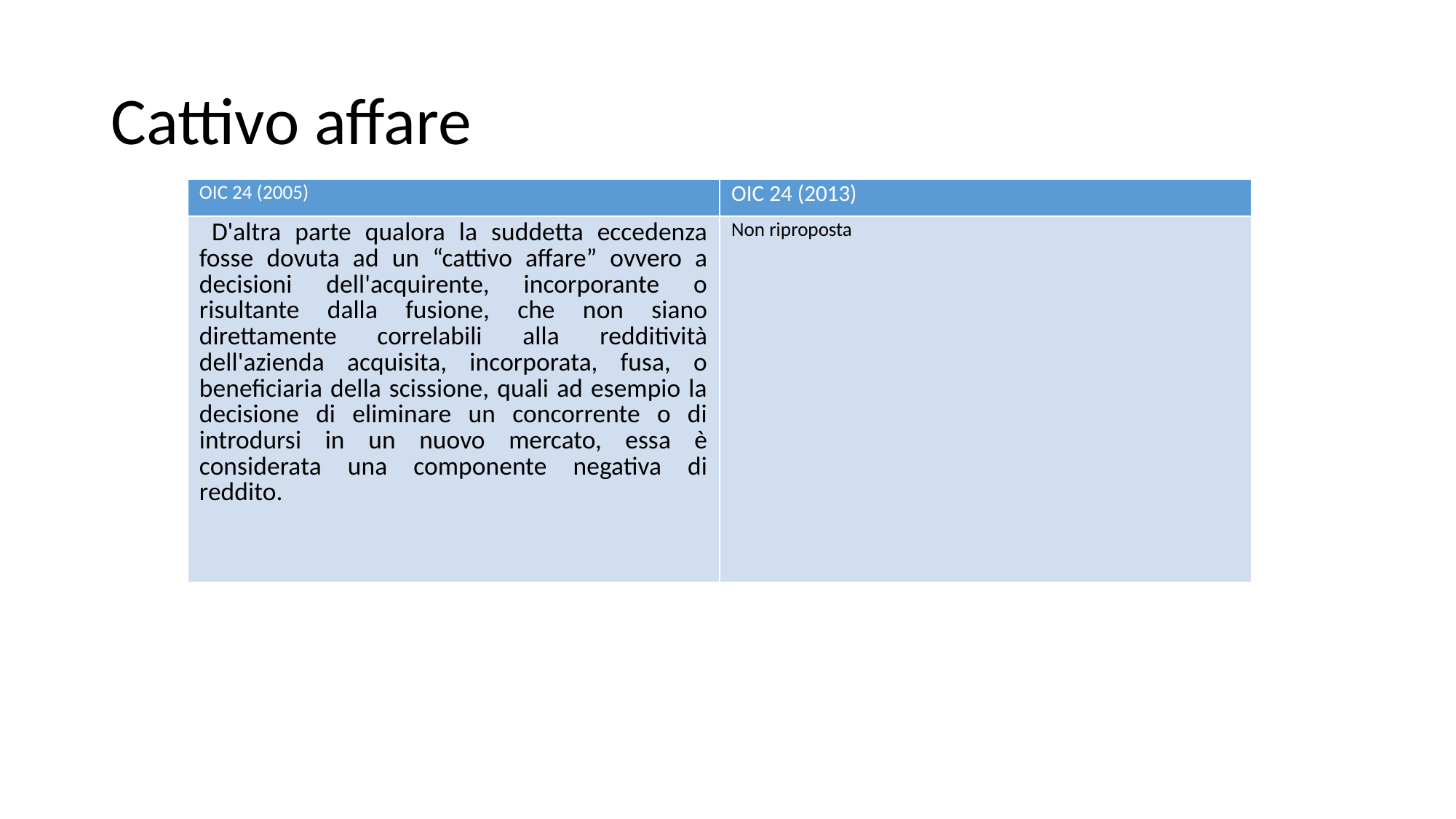

# Cattivo affare
| OIC 24 (2005) | OIC 24 (2013) |
| --- | --- |
| D'altra parte qualora la suddetta eccedenza fosse dovuta ad un “cattivo affare” ovvero a decisioni dell'acquirente, incorporante o risultante dalla fusione, che non siano direttamente correlabili alla redditività dell'azienda acquisita, incorporata, fusa, o beneficiaria della scissione, quali ad esempio la decisione di eliminare un concorrente o di introdursi in un nuovo mercato, essa è considerata una componente negativa di reddito. | Non riproposta |